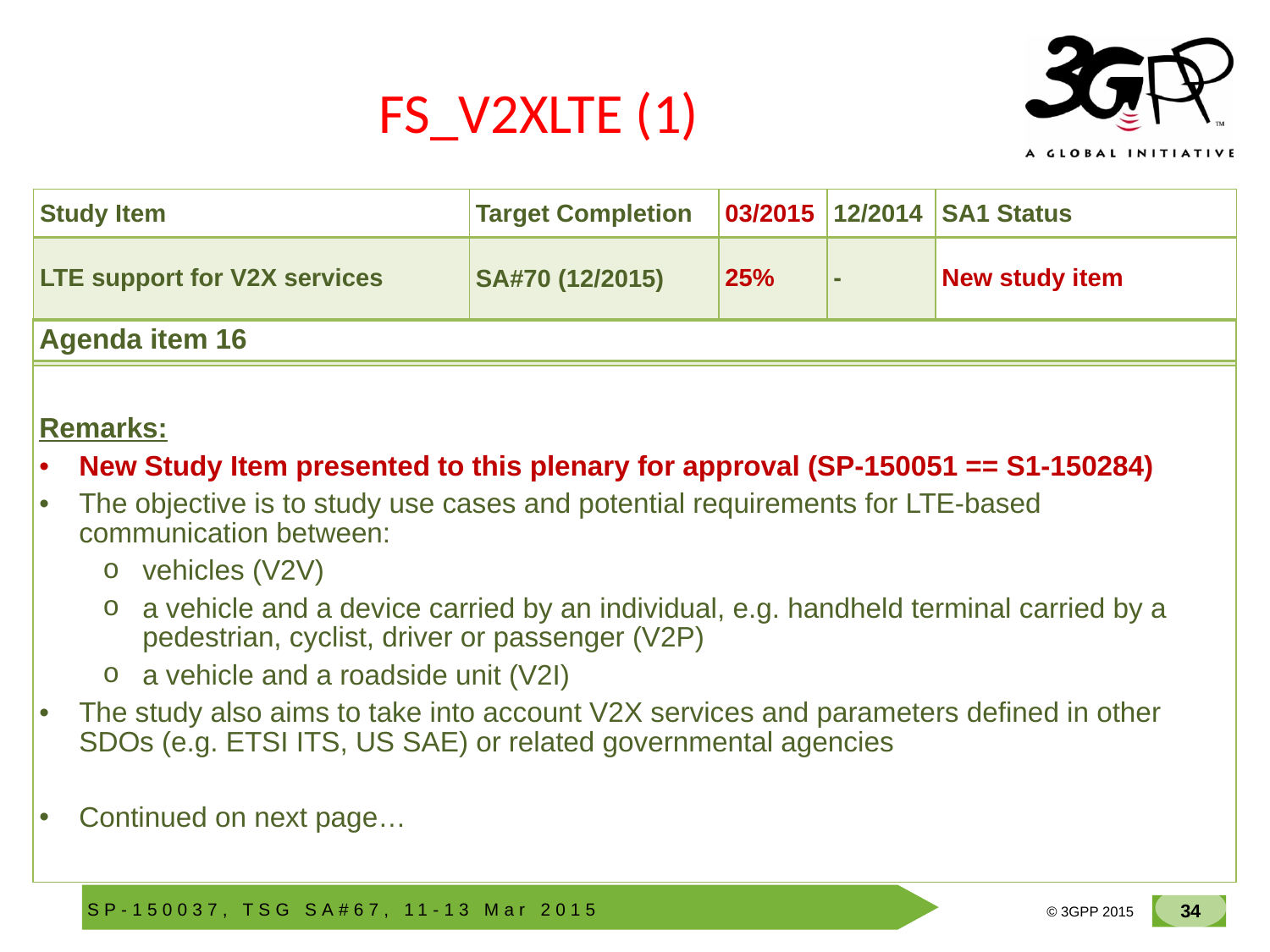

# FS_V2XLTE (1)
| Study Item | Target Completion | 03/2015 | 12/2014 | SA1 Status |
| --- | --- | --- | --- | --- |
| LTE support for V2X services | SA#70 (12/2015) | 25% | - | New study item |
| Agenda item 16 |
| --- |
|  |
| Remarks: New Study Item presented to this plenary for approval (SP-150051 == S1-150284) The objective is to study use cases and potential requirements for LTE-based communication between: vehicles (V2V) a vehicle and a device carried by an individual, e.g. handheld terminal carried by a pedestrian, cyclist, driver or passenger (V2P) a vehicle and a roadside unit (V2I) The study also aims to take into account V2X services and parameters defined in other SDOs (e.g. ETSI ITS, US SAE) or related governmental agencies Continued on next page… |